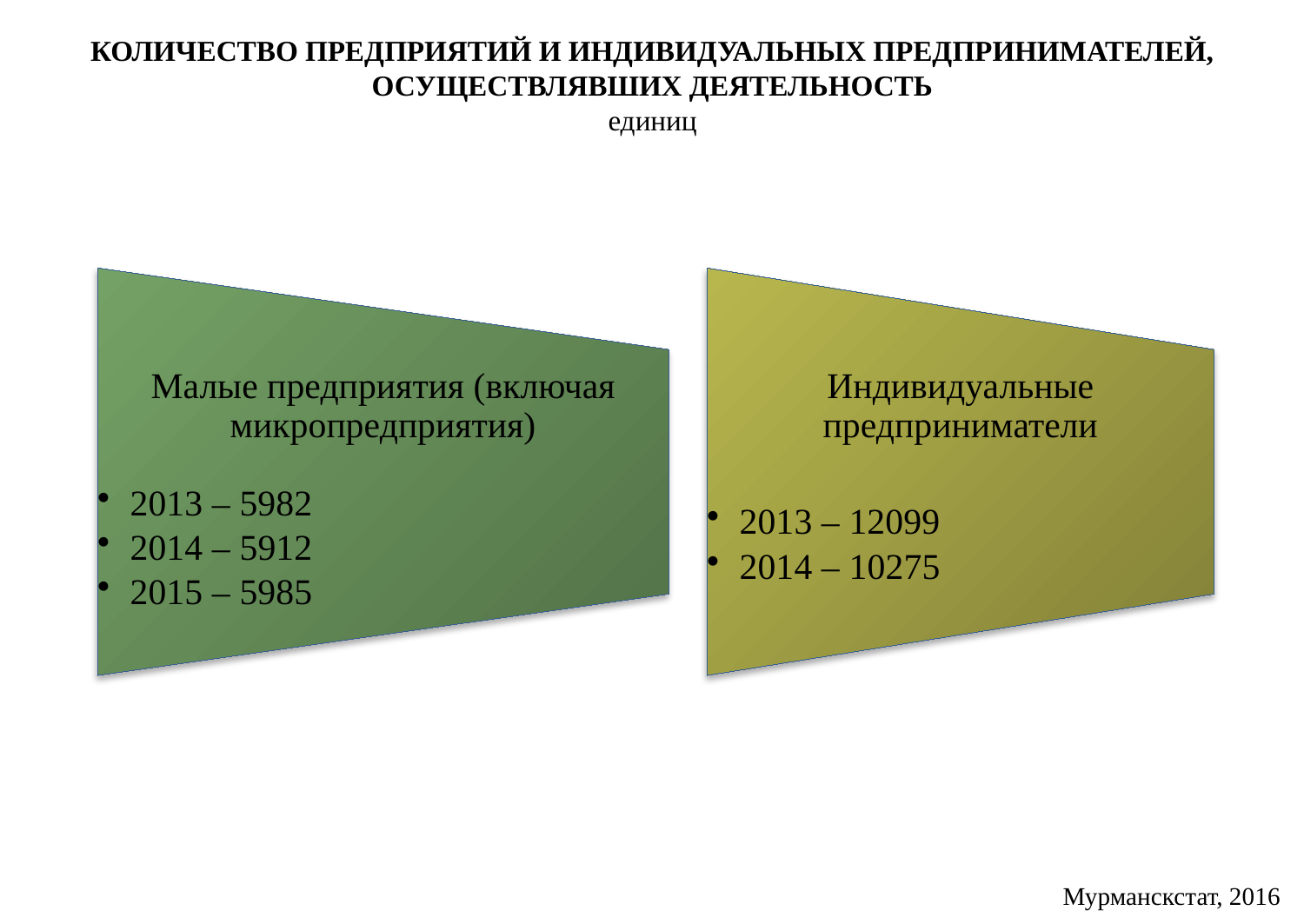

# КОЛИЧЕСТВО ПРЕДПРИЯТИЙ И ИНДИВИДУАЛЬНЫХ ПРЕДПРИНИМАТЕЛЕЙ, ОСУЩЕСТВЛЯВШИХ ДЕЯТЕЛЬНОСТЬ единиц
Малые предприятия (включая микропредприятия)

2013 – 5982
2014 – 5912
2015 – 5985
Индивидуальные предприниматели

2013 – 12099
2014 – 10275

Мурманскстат, 2016